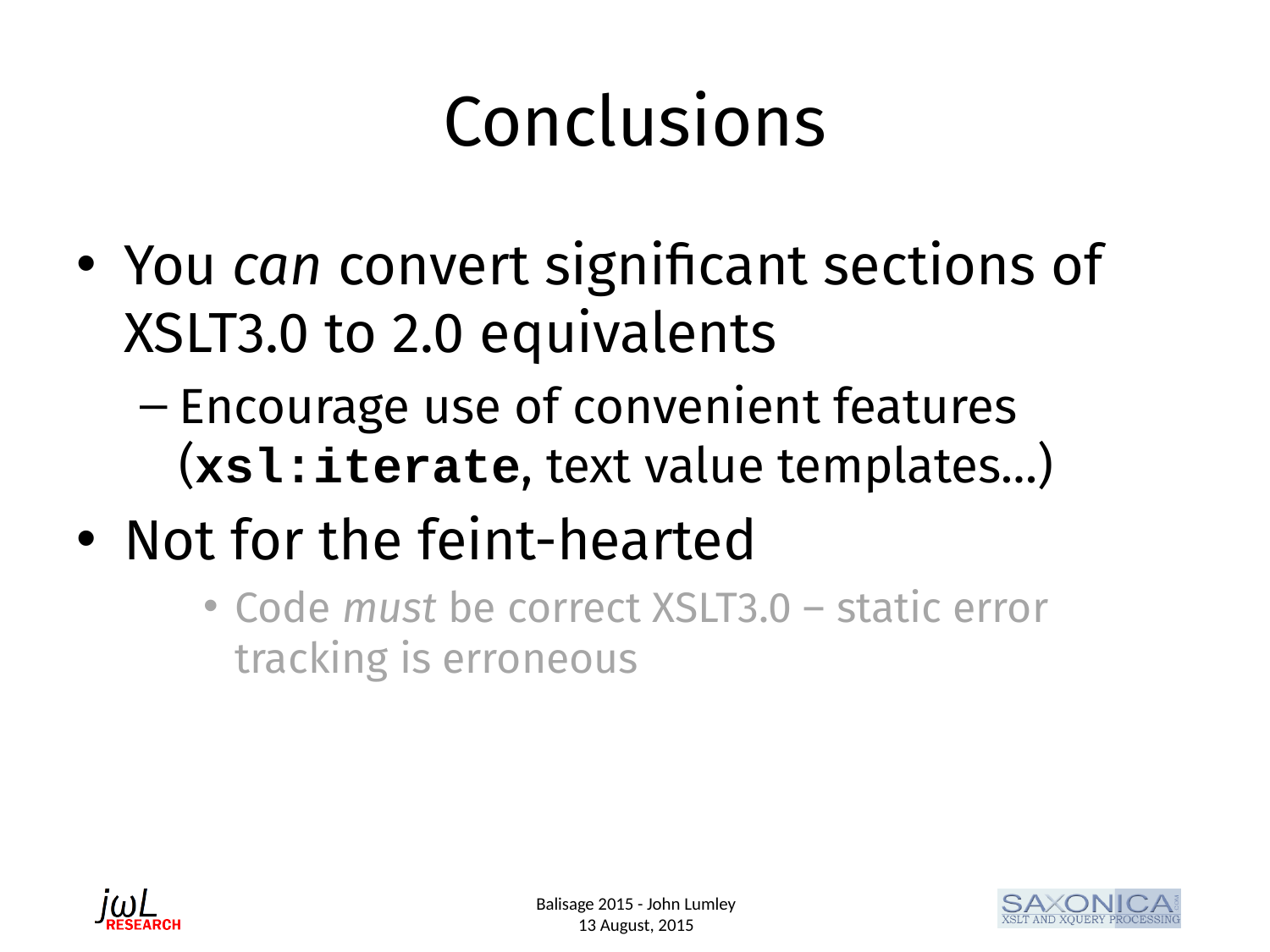

# Conclusions
You can convert significant sections of XSLT3.0 to 2.0 equivalents
Encourage use of convenient features (xsl:iterate, text value templates…)
Not for the feint-hearted
Code must be correct XSLT3.0 – static error tracking is erroneous